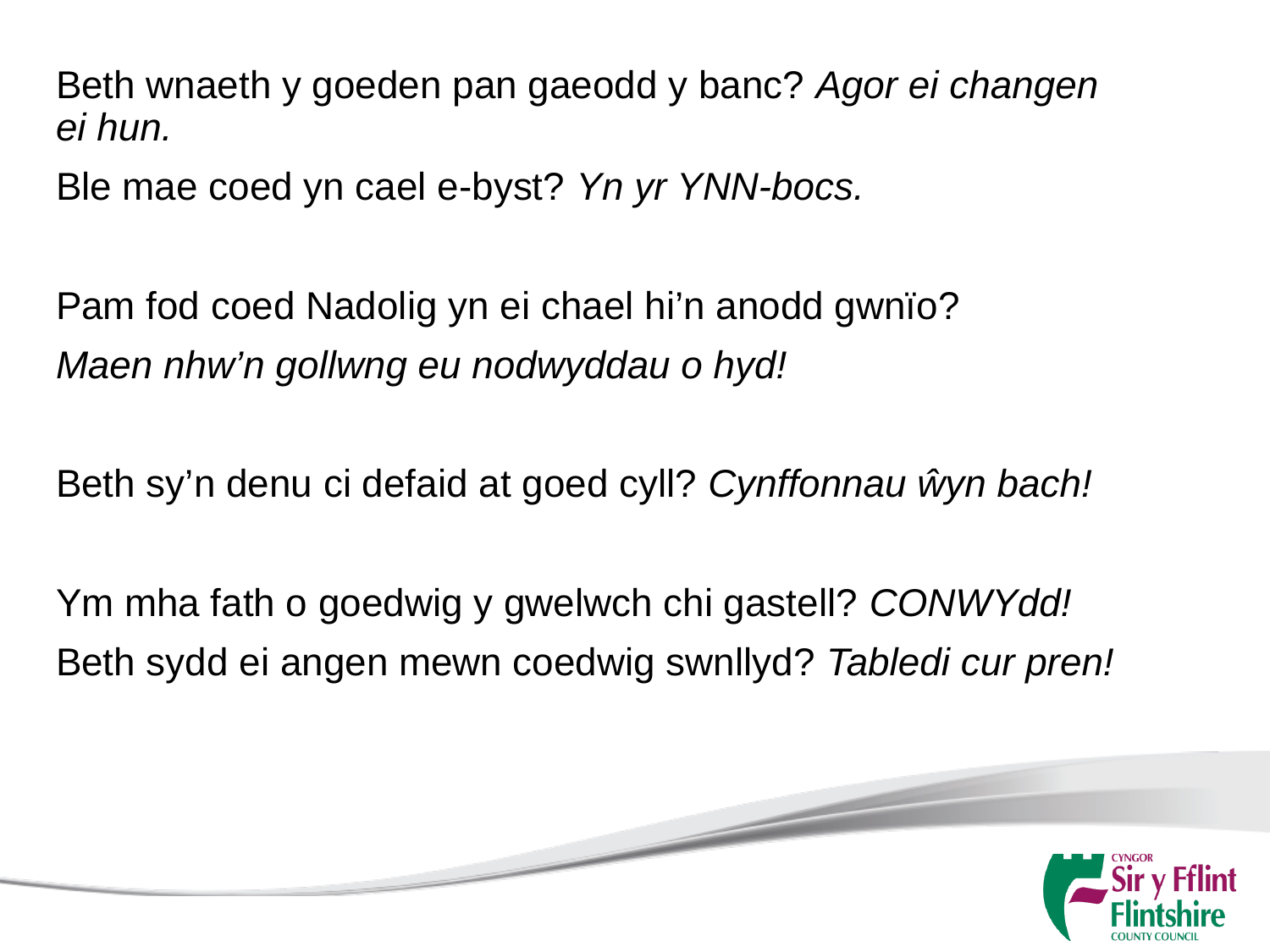

Beth wnaeth y goeden pan gaeodd y banc? Agor ei changen ei hun.
Ble mae coed yn cael e-byst? Yn yr YNN-bocs.

Pam fod coed Nadolig yn ei chael hi’n anodd gwnïo?
Maen nhw’n gollwng eu nodwyddau o hyd!

Beth sy’n denu ci defaid at goed cyll? Cynffonnau ŵyn bach!

Ym mha fath o goedwig y gwelwch chi gastell? CONWYdd!
Beth sydd ei angen mewn coedwig swnllyd? Tabledi cur pren!